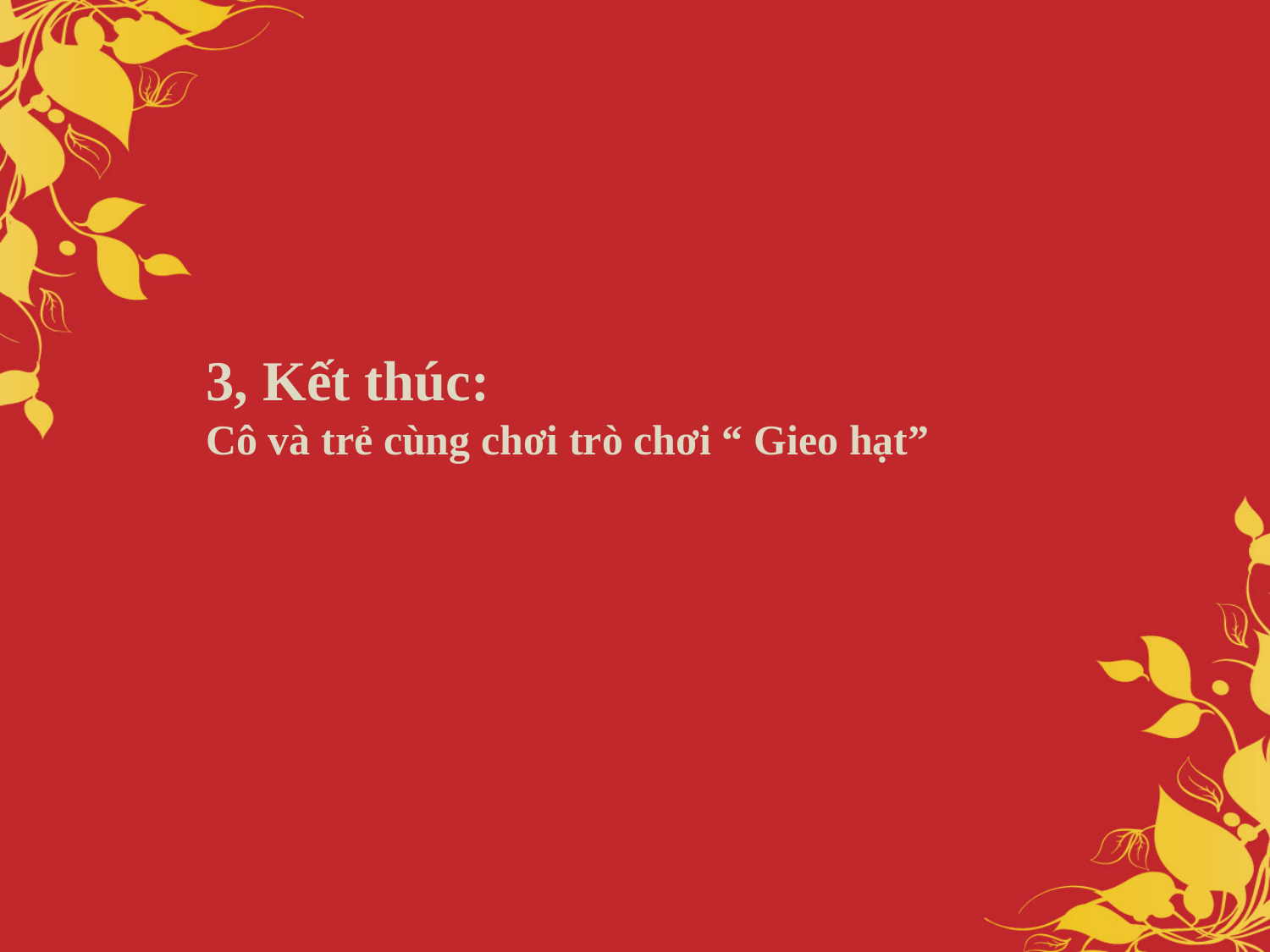

3, Kết thúc:
Cô và trẻ cùng chơi trò chơi “ Gieo hạt”